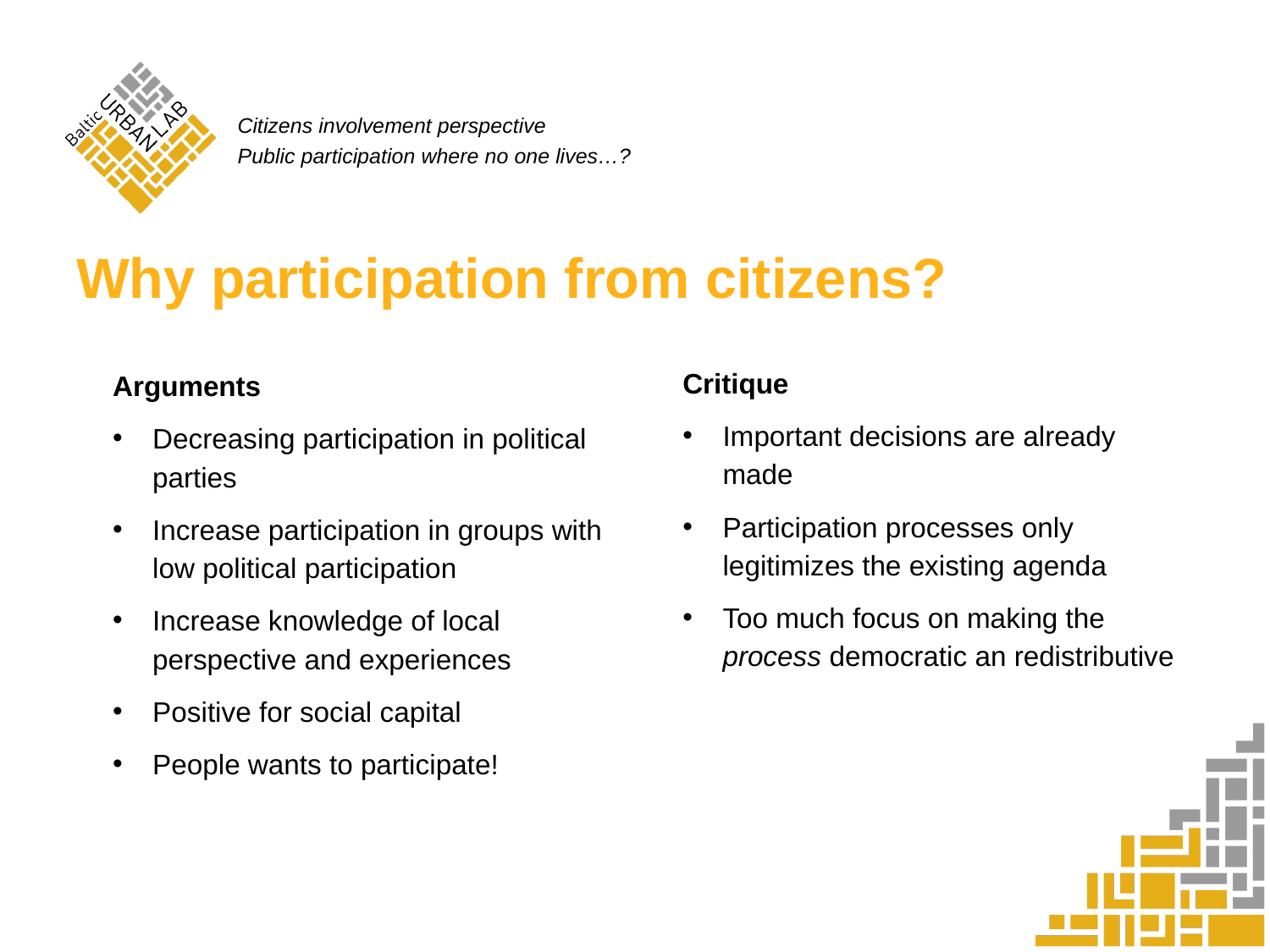

Citizens involvement perspective
Public participation where no one lives…?

# Why participation from citizens?
Critique
Important decisions are already made
Participation processes only legitimizes the existing agenda
Too much focus on making the process democratic an redistributive
Arguments
Decreasing participation in political parties
Increase participation in groups with low political participation
Increase knowledge of local perspective and experiences
Positive for social capital
People wants to participate!